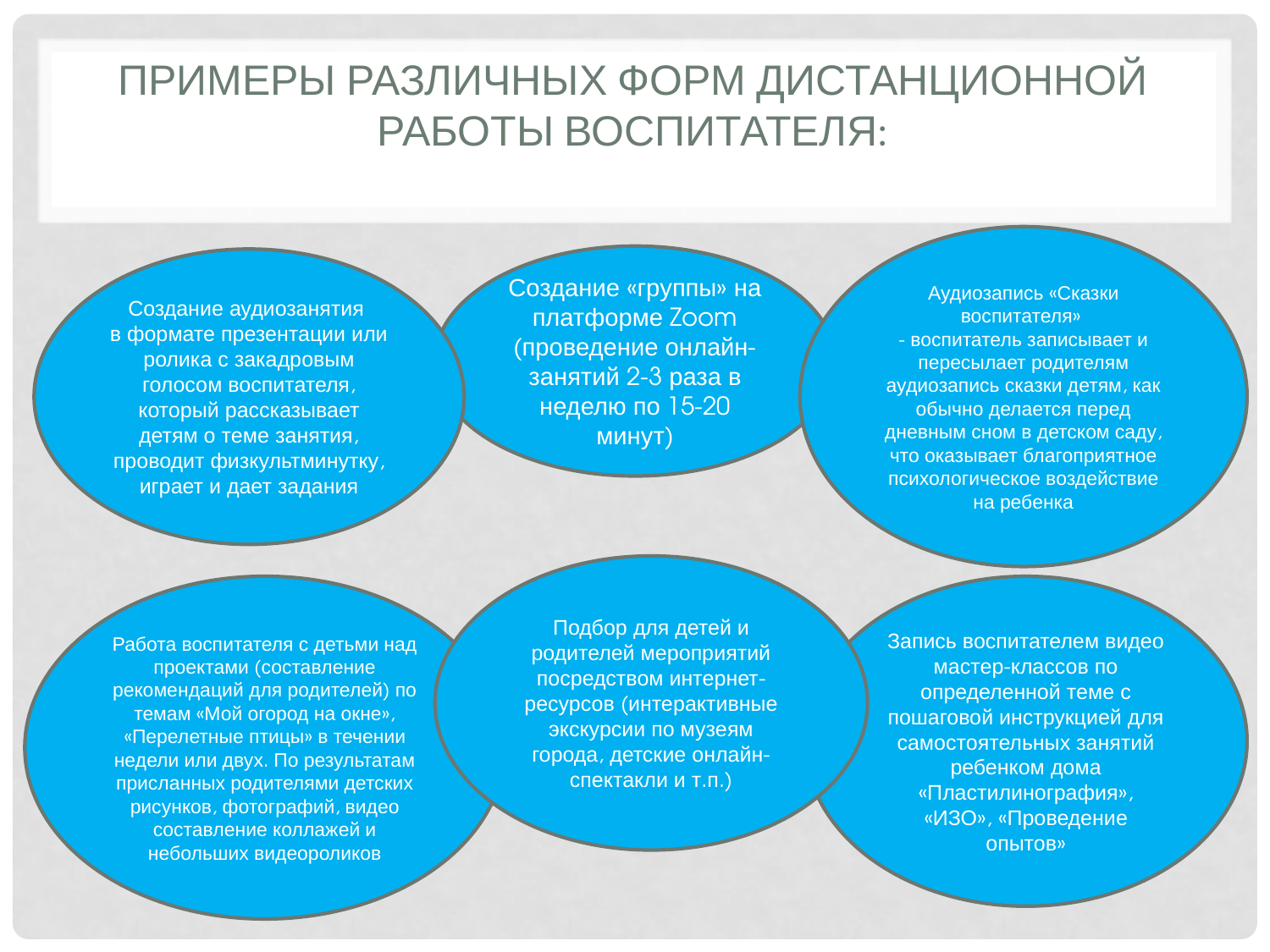

# Примеры различных форм дистанционной работы воспитателя:
Аудиозапись «Сказки воспитателя»
- воспитатель записывает и пересылает родителям аудиозапись сказки детям, как обычно делается перед дневным сном в детском саду, что оказывает благоприятное психологическое воздействие на ребенка
Создание «группы» на платформе Zoom (проведение онлайн-занятий 2-3 раза в неделю по 15-20 минут)
Создание аудиозанятия
в формате презентации или ролика с закадровым голосом воспитателя, который рассказывает детям о теме занятия, проводит физкультминутку, играет и дает задания
Подбор для детей и родителей мероприятий посредством интернет-ресурсов (интерактивные экскурсии по музеям города, детские онлайн-спектакли и т.п.)
Работа воспитателя с детьми над проектами (составление рекомендаций для родителей) по темам «Мой огород на окне», «Перелетные птицы» в течении недели или двух. По результатам присланных родителями детских рисунков, фотографий, видео составление коллажей и небольших видеороликов
Запись воспитателем видео мастер-классов по определенной теме с пошаговой инструкцией для самостоятельных занятий ребенком дома «Пластилинография», «ИЗО», «Проведение опытов»